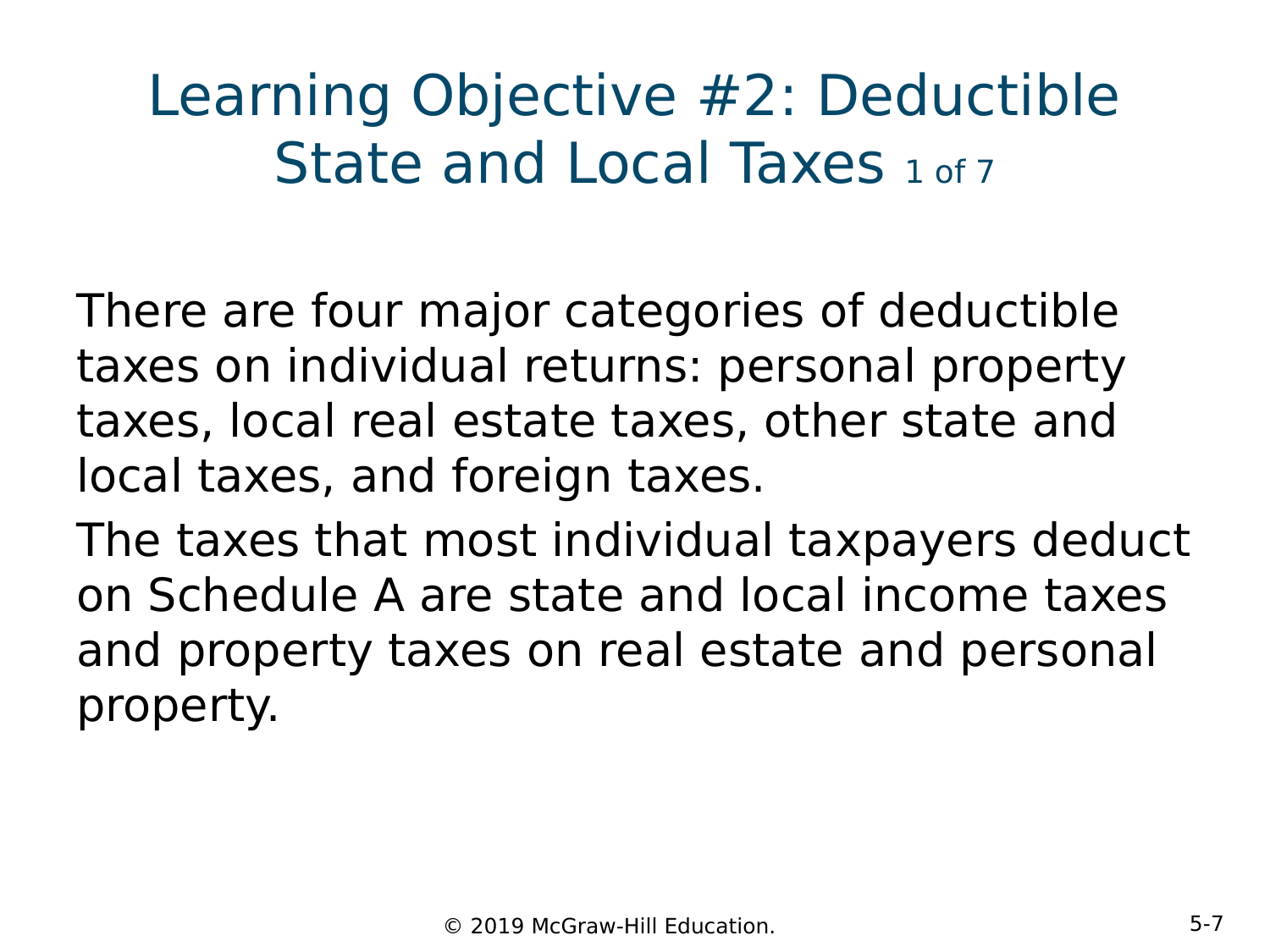

# Learning Objective #2: Deductible State and Local Taxes 1 of 7
There are four major categories of deductible taxes on individual returns: personal property taxes, local real estate taxes, other state and local taxes, and foreign taxes.
The taxes that most individual taxpayers deduct on Schedule A are state and local income taxes and property taxes on real estate and personal property.